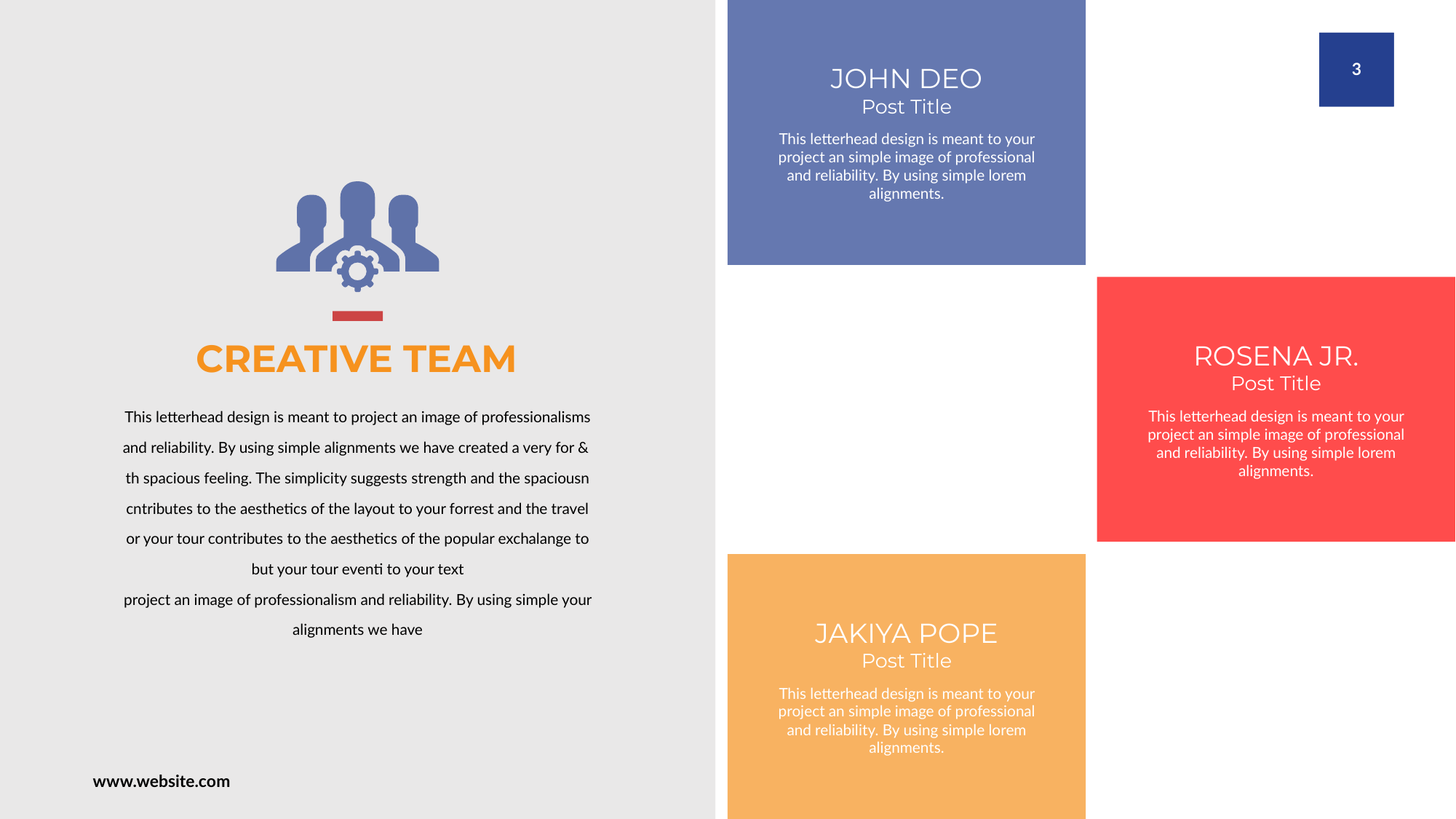

3
JOHN DEO
Post Title
This letterhead design is meant to your project an simple image of professional and reliability. By using simple lorem alignments.

CREATIVE TEAM
This letterhead design is meant to project an image of professionalisms and reliability. By using simple alignments we have created a very for &  th spacious feeling. The simplicity suggests strength and the spaciousn cntributes to the aesthetics of the layout to your forrest and the travel or your tour contributes to the aesthetics of the popular exchalange to but your tour eventi to your text
project an image of professionalism and reliability. By using simple your alignments we have

ROSENA JR.
Post Title
This letterhead design is meant to your project an simple image of professional and reliability. By using simple lorem alignments.

JAKIYA POPE
Post Title
This letterhead design is meant to your project an simple image of professional and reliability. By using simple lorem alignments.
www.website.com